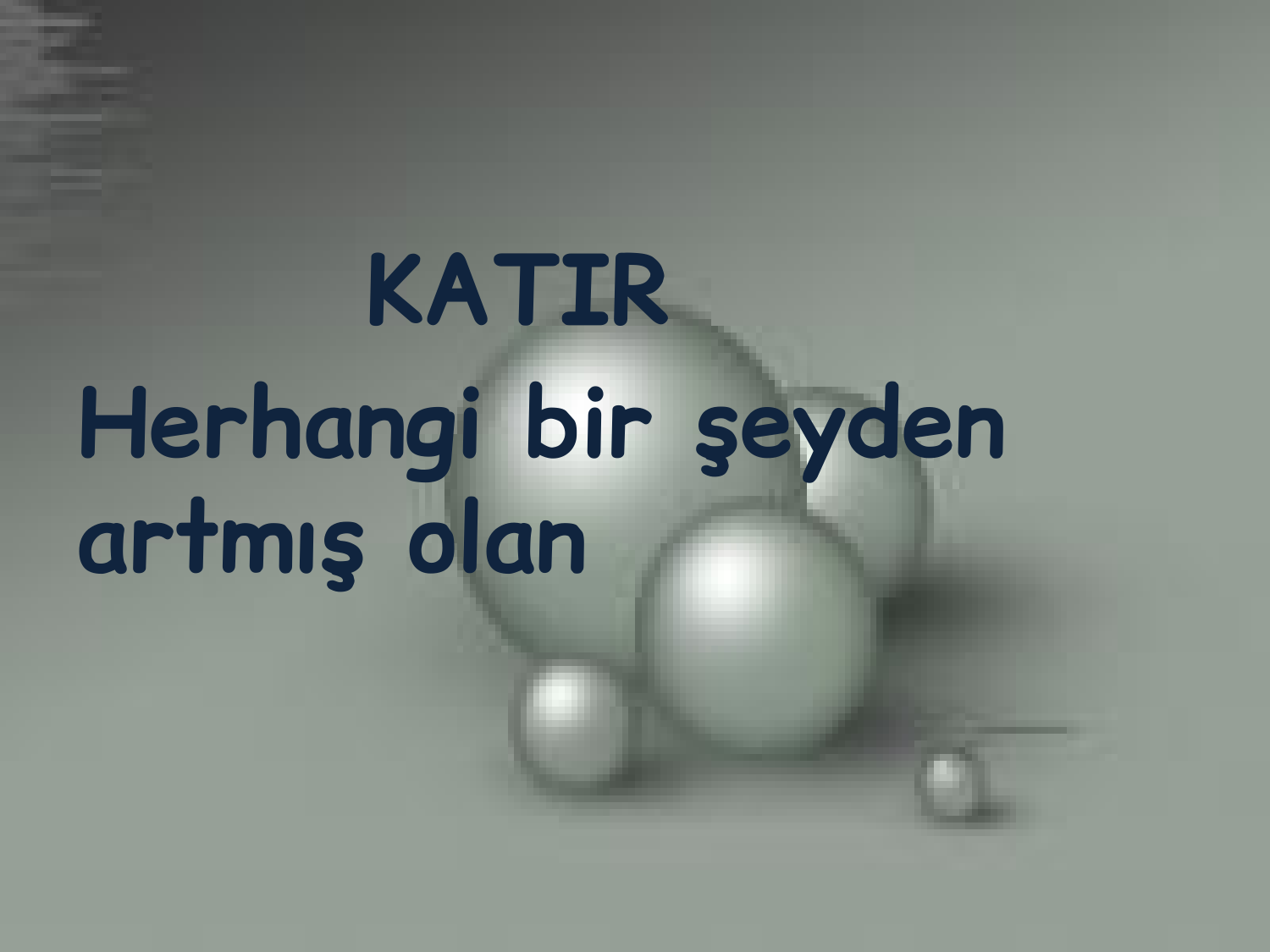

#
       KATIR
Herhangi bir şeyden artmış olan